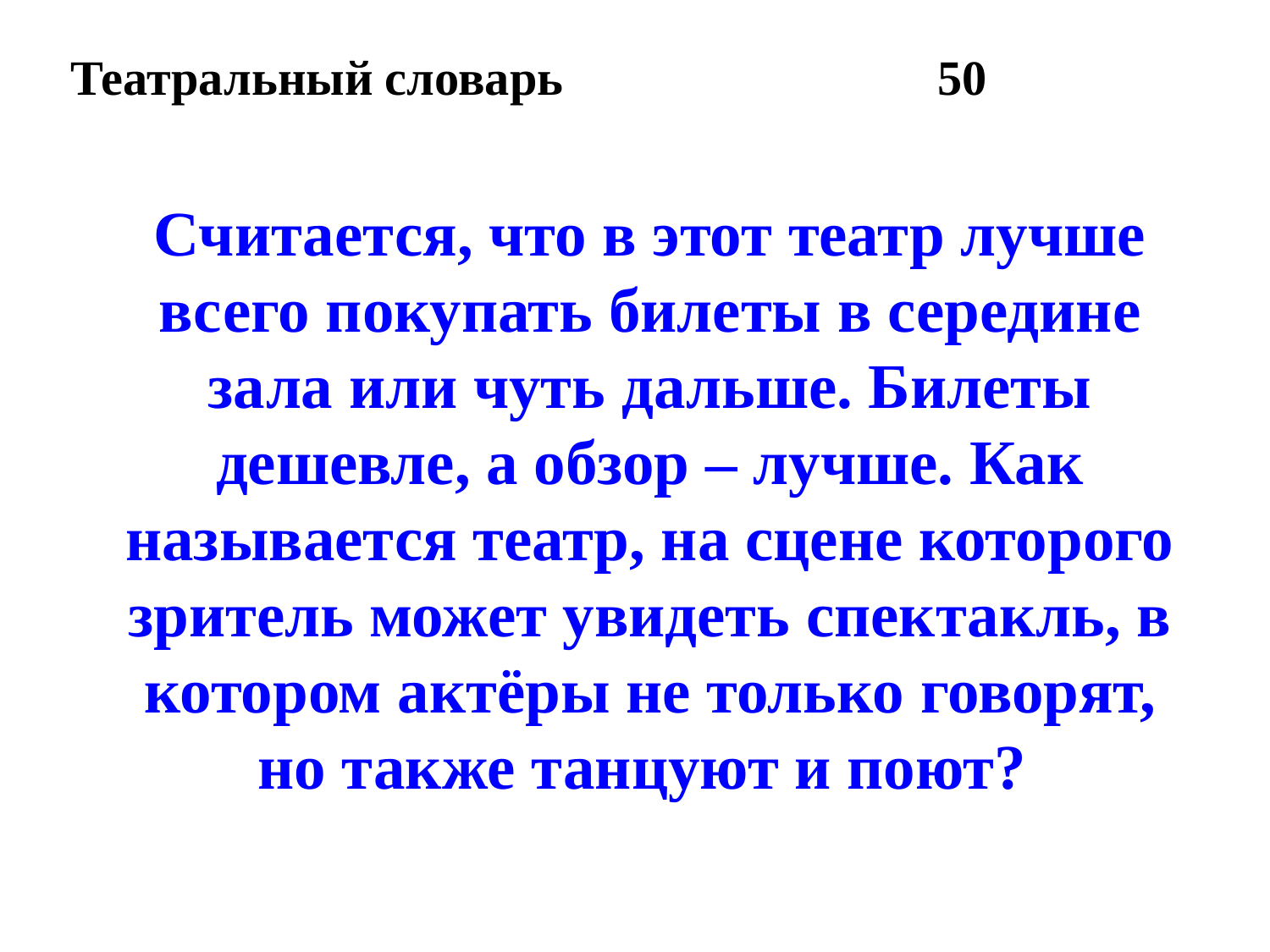

Театральный словарь
50
Считается, что в этот театр лучше всего покупать билеты в середине зала или чуть дальше. Билеты дешевле, а обзор – лучше. Как называется театр, на сцене которого зритель может увидеть спектакль, в котором актёры не только говорят, но также танцуют и поют?